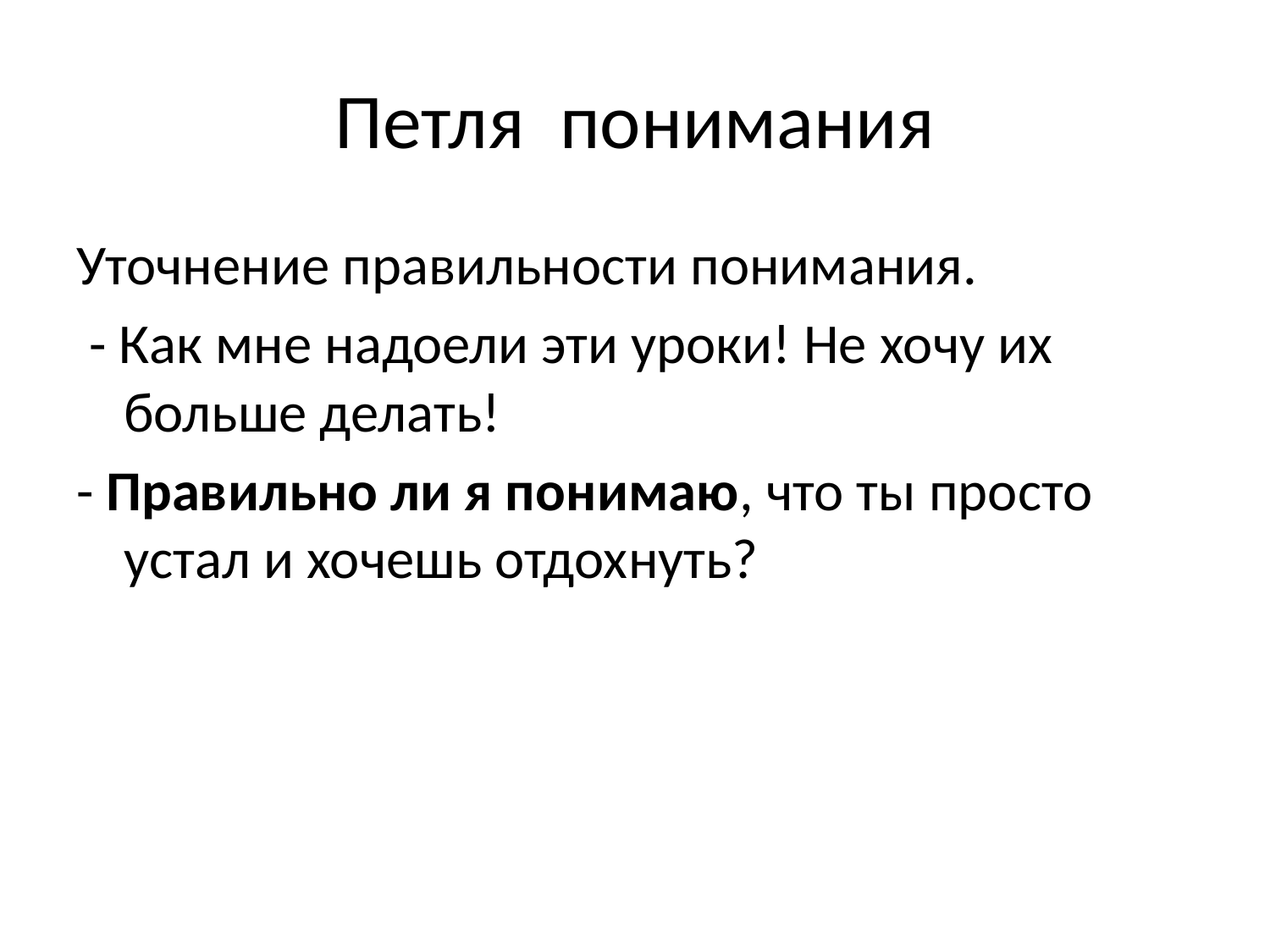

# Петля  понимания
Уточнение правильности понимания.
 - Как мне надоели эти уроки! Не хочу их больше делать!
- Правильно ли я понимаю, что ты просто устал и хочешь отдохнуть?